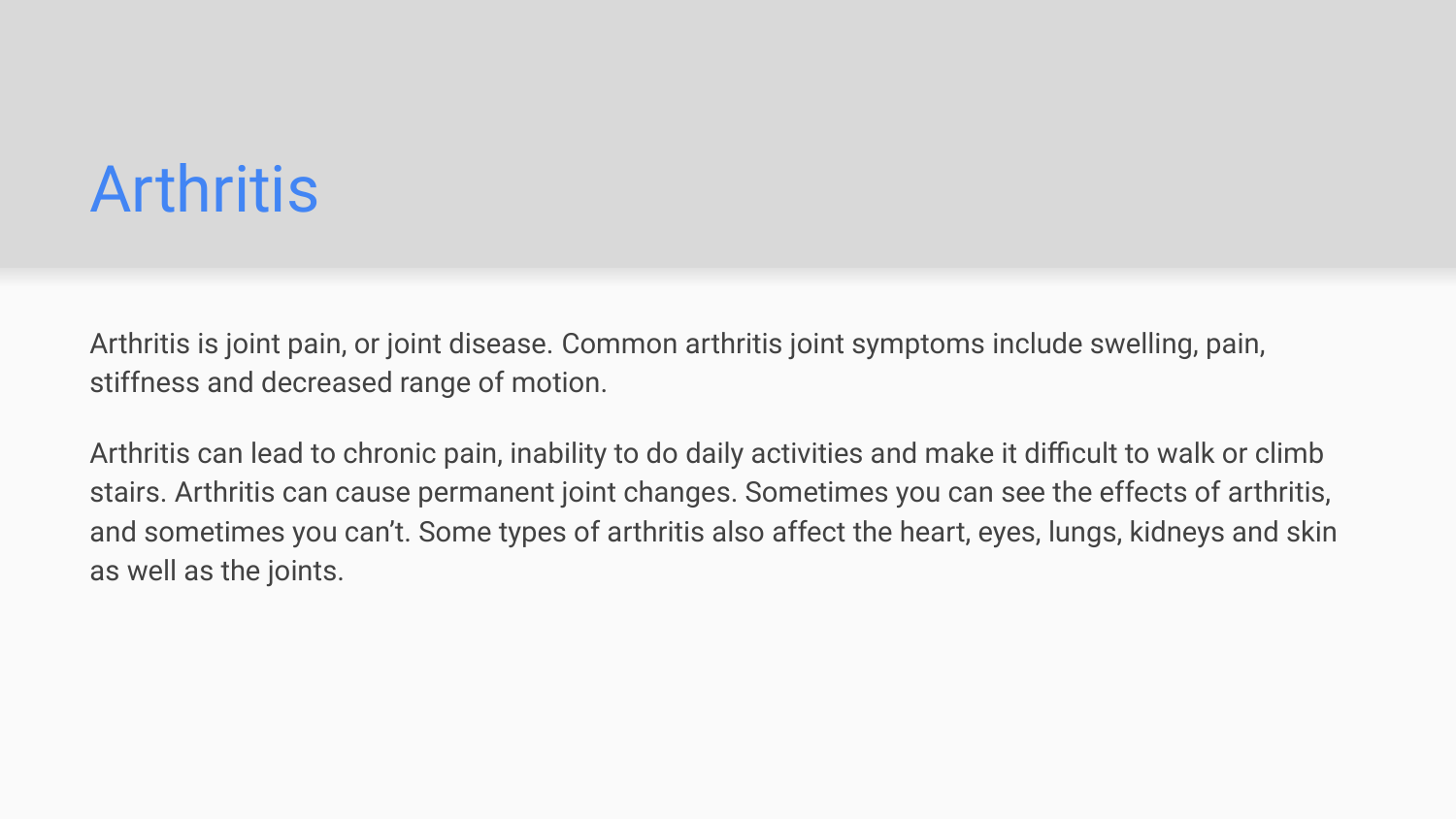

# Arthritis
Arthritis is joint pain, or joint disease. Common arthritis joint symptoms include swelling, pain, stiffness and decreased range of motion.
Arthritis can lead to chronic pain, inability to do daily activities and make it difficult to walk or climb stairs. Arthritis can cause permanent joint changes. Sometimes you can see the effects of arthritis, and sometimes you can’t. Some types of arthritis also affect the heart, eyes, lungs, kidneys and skin as well as the joints.